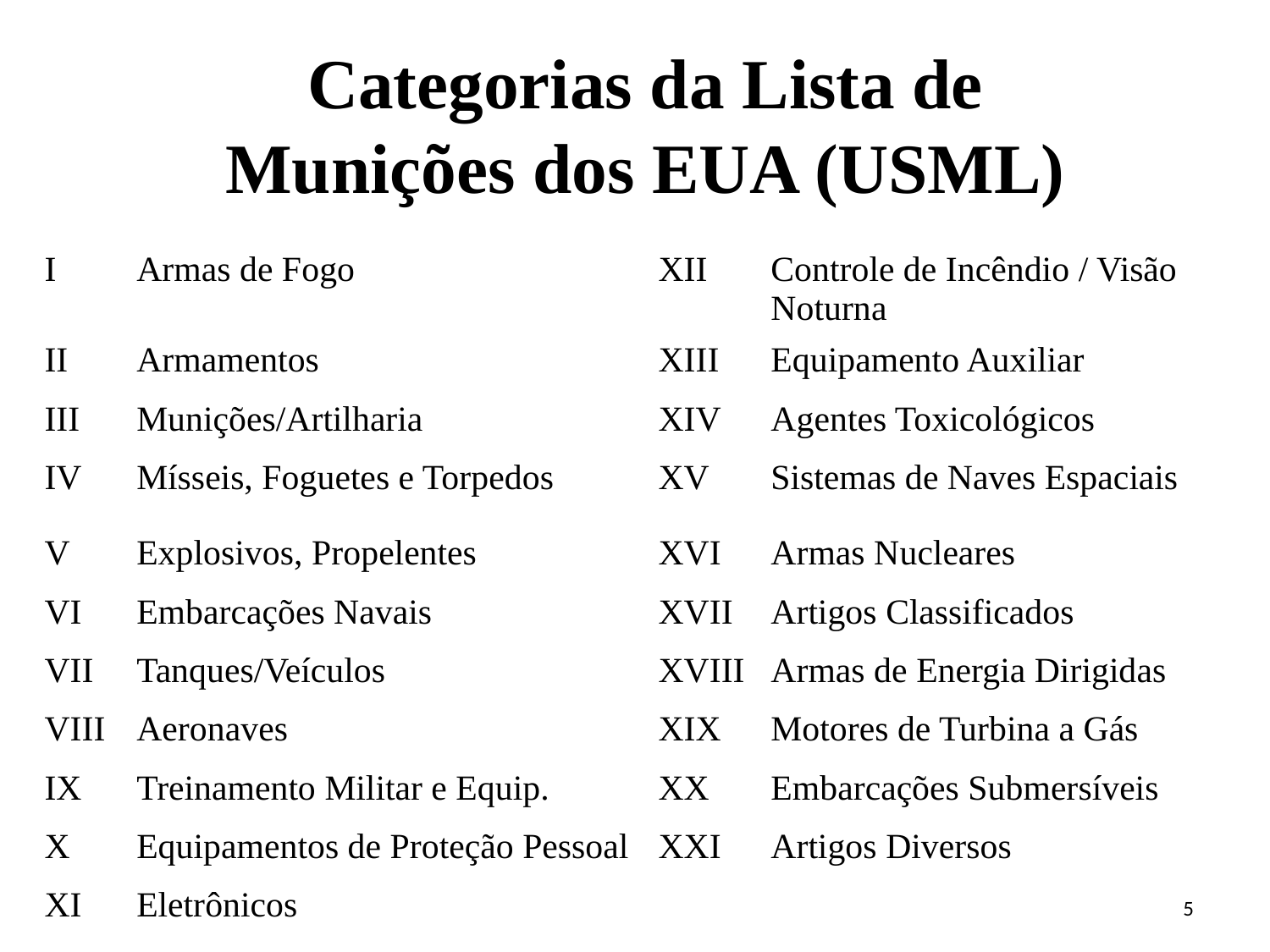

Categorias da Lista de Munições dos EUA (USML)

| I | Armas de Fogo | XII | Controle de Incêndio / Visão Noturna |
| --- | --- | --- | --- |
| II | Armamentos | XIII | Equipamento Auxiliar |
| III | Munições/Artilharia | XIV | Agentes Toxicológicos |
| IV | Mísseis, Foguetes e Torpedos | XV | Sistemas de Naves Espaciais |
| V | Explosivos, Propelentes | XVI | Armas Nucleares |
| VI | Embarcações Navais | XVII | Artigos Classificados |
| VII | Tanques/Veículos | XVIII | Armas de Energia Dirigidas |
| VIII | Aeronaves | XIX | Motores de Turbina a Gás |
| IX | Treinamento Militar e Equip. | XX | Embarcações Submersíveis |
| X | Equipamentos de Proteção Pessoal | XXI | Artigos Diversos |
| XI | Eletrônicos |  |  |
5